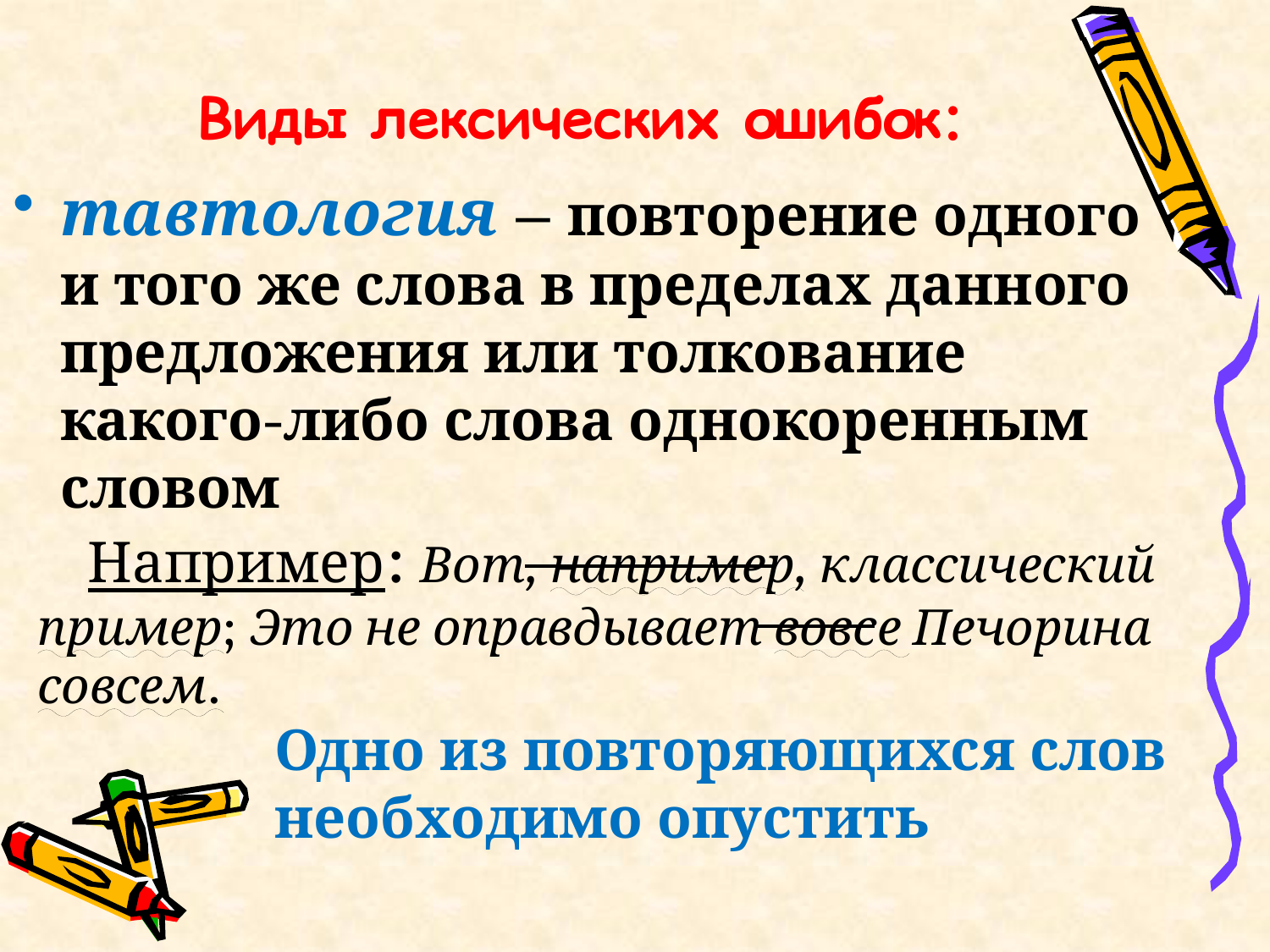

Виды лексических ошибок:
тавтология – повторение одного и того же слова в пределах данного предложения или толкование какого-либо слова однокоренным словом
Например: Вот, например, классический пример; Это не оправдывает вовсе Печорина совсем.
Одно из повторяющихся слов необходимо опустить